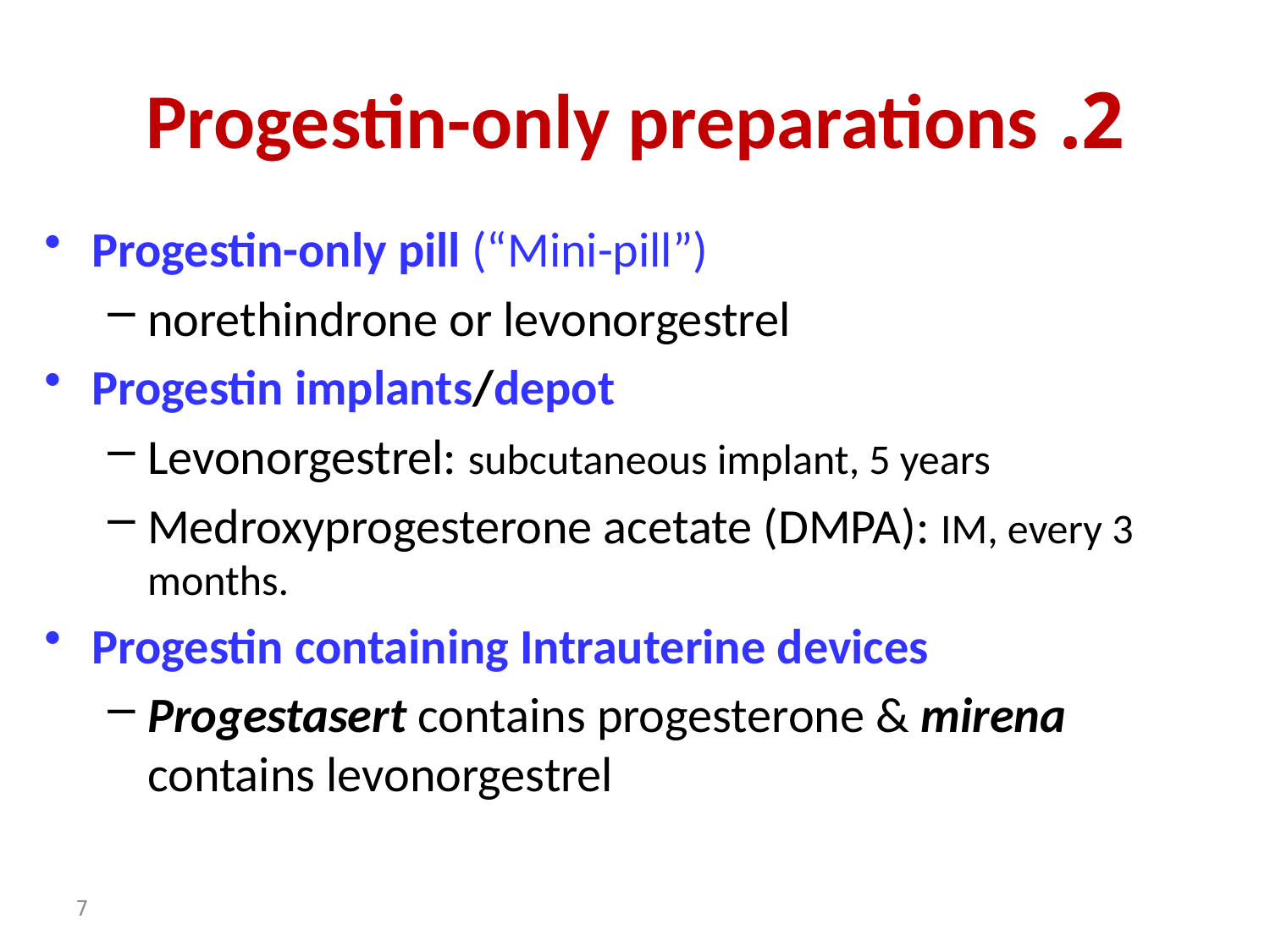

# 2. Progestin-only preparations
Progestin-only pill (“Mini-pill”)
norethindrone or levonorgestrel
Progestin implants/depot
Levonorgestrel: subcutaneous implant, 5 years
Medroxyprogesterone acetate (DMPA): IM, every 3 months.
Progestin containing Intrauterine devices
Progestasert contains progesterone & mirena contains levonorgestrel

7